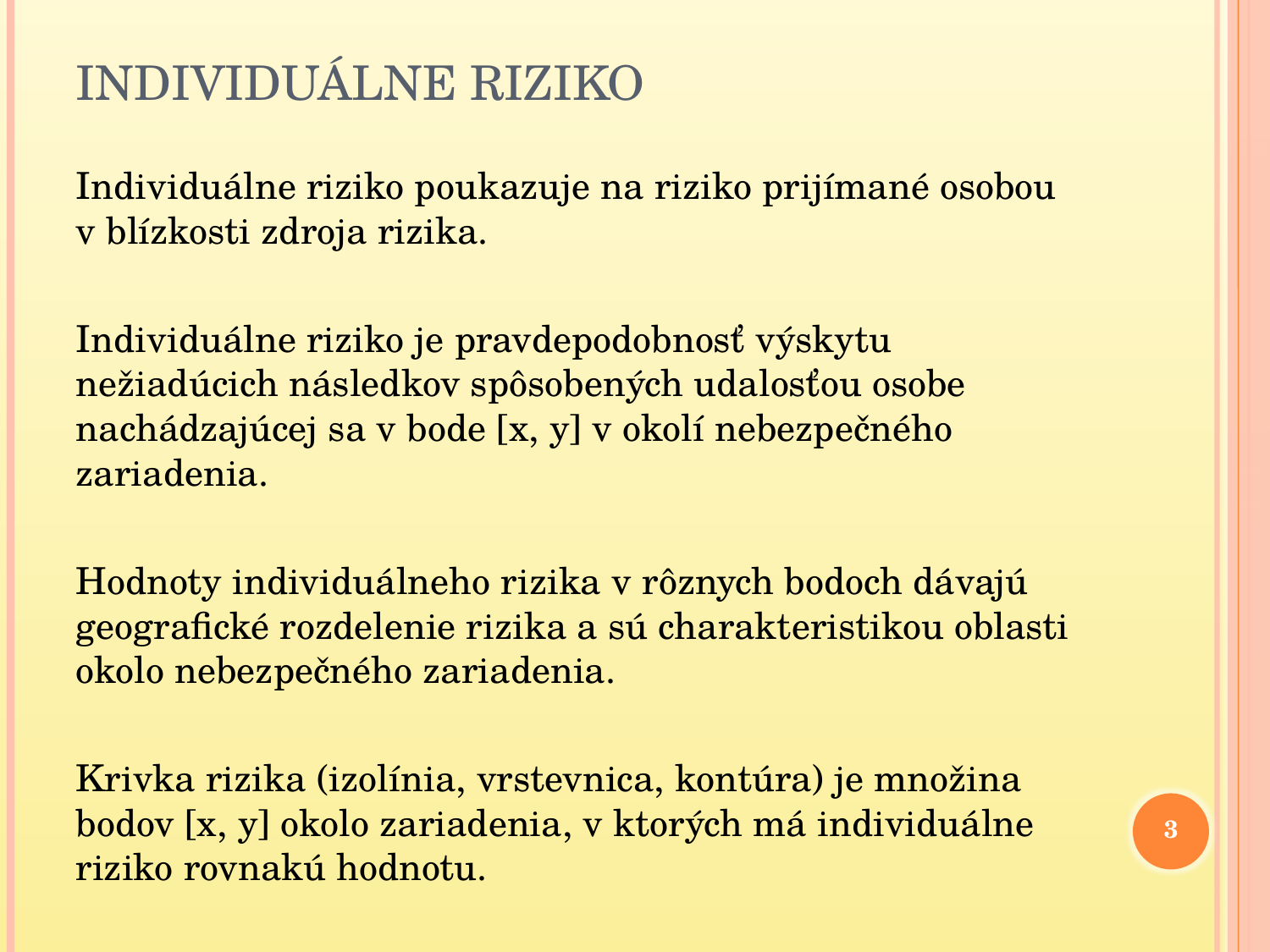

# Individuálne riziko
Individuálne riziko poukazuje na riziko prijímané osobou v blízkosti zdroja rizika.

Individuálne riziko je pravdepodobnosť výskytu nežiadúcich následkov spôsobených udalosťou osobe nachádzajúcej sa v bode [x, y] v okolí nebezpečného zariadenia.

Hodnoty individuálneho rizika v rôznych bodoch dávajú geografické rozdelenie rizika a sú charakteristikou oblasti okolo nebezpečného zariadenia.

Krivka rizika (izolínia, vrstevnica, kontúra) je množina bodov [x, y] okolo zariadenia, v ktorých má individuálne riziko rovnakú hodnotu.
3